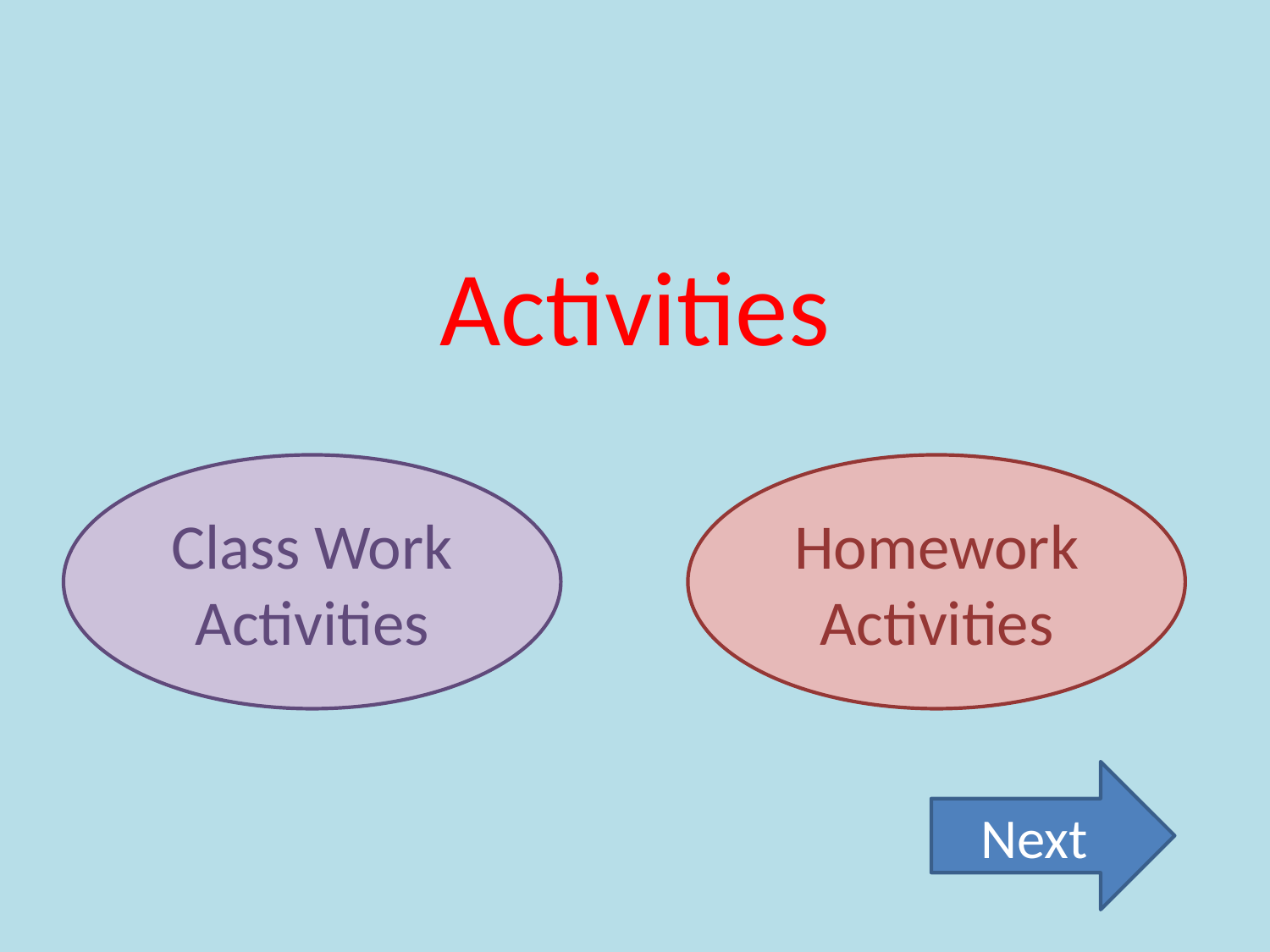

# Activities
Class Work Activities
Homework Activities
Next